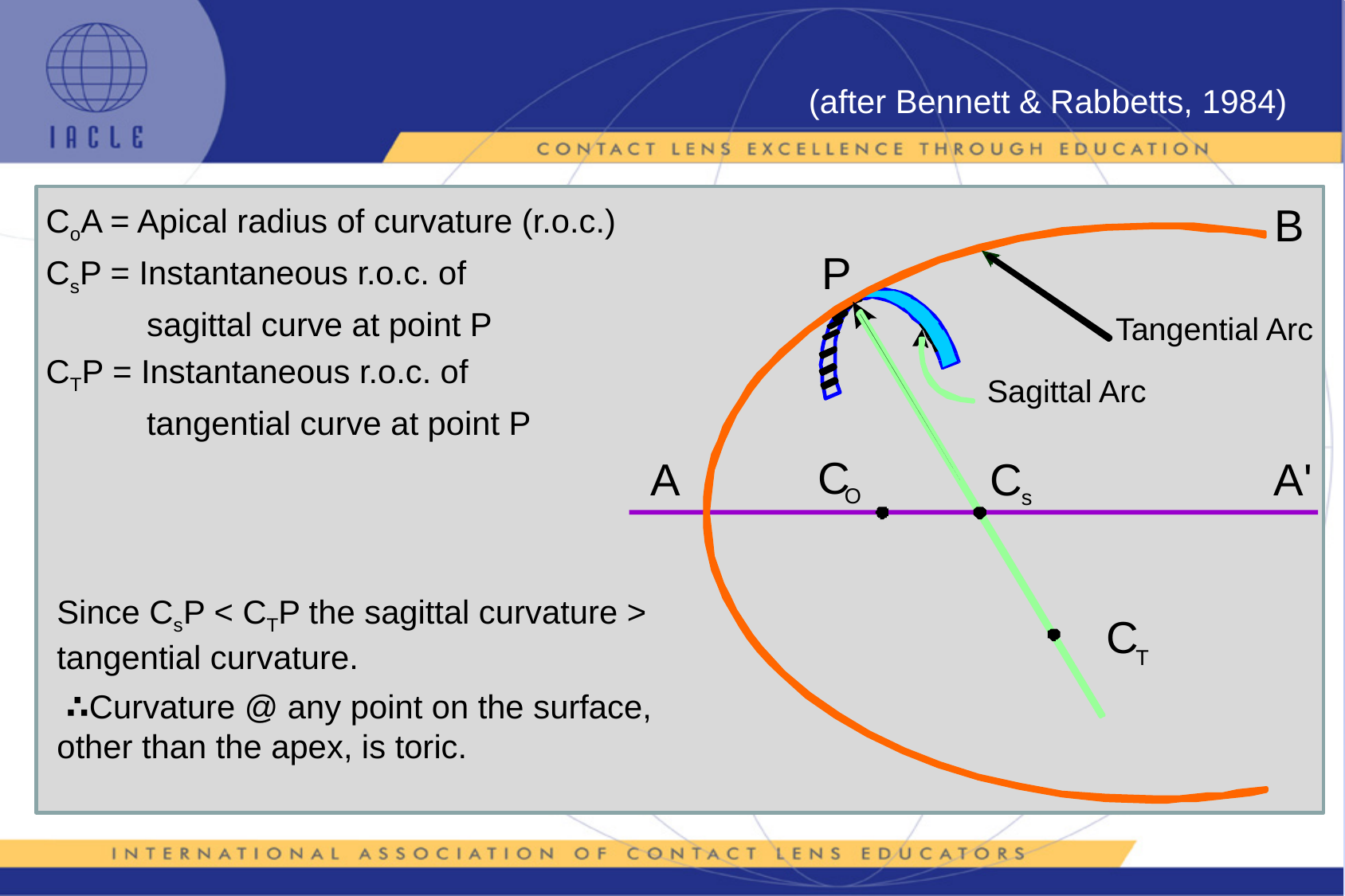

(after Bennett & Rabbetts, 1984)

B
CoA = Apical radius of curvature (r.o.c.)
CsP = Instantaneous r.o.c. of
           sagittal curve at point P
CTP = Instantaneous r.o.c. of
           tangential curve at point P

P

Tangential Arc

Sagittal Arc

C
C
A
A'
O
s

Since CsP < CTP the sagittal curvature > tangential curvature.
 ∴Curvature @ any point on the surface, other than the apex, is toric.

C

T